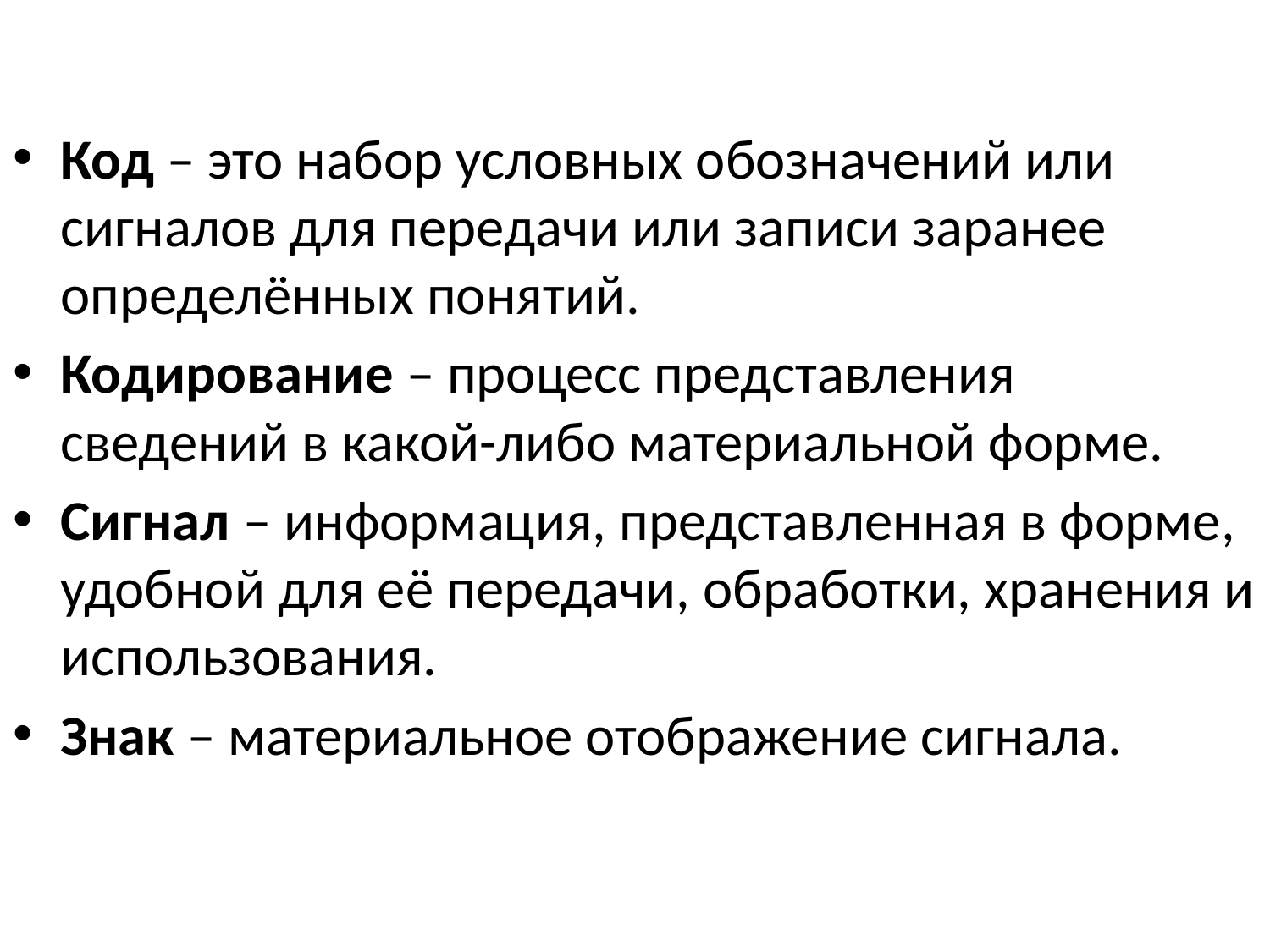

#
Код – это набор условных обозначений или сигналов для передачи или записи заранее определённых понятий.
Кодирование – процесс представления сведений в какой-либо материальной форме.
Сигнал – информация, представленная в форме, удобной для её передачи, обработки, хранения и использования.
Знак – материальное отображение сигнала.